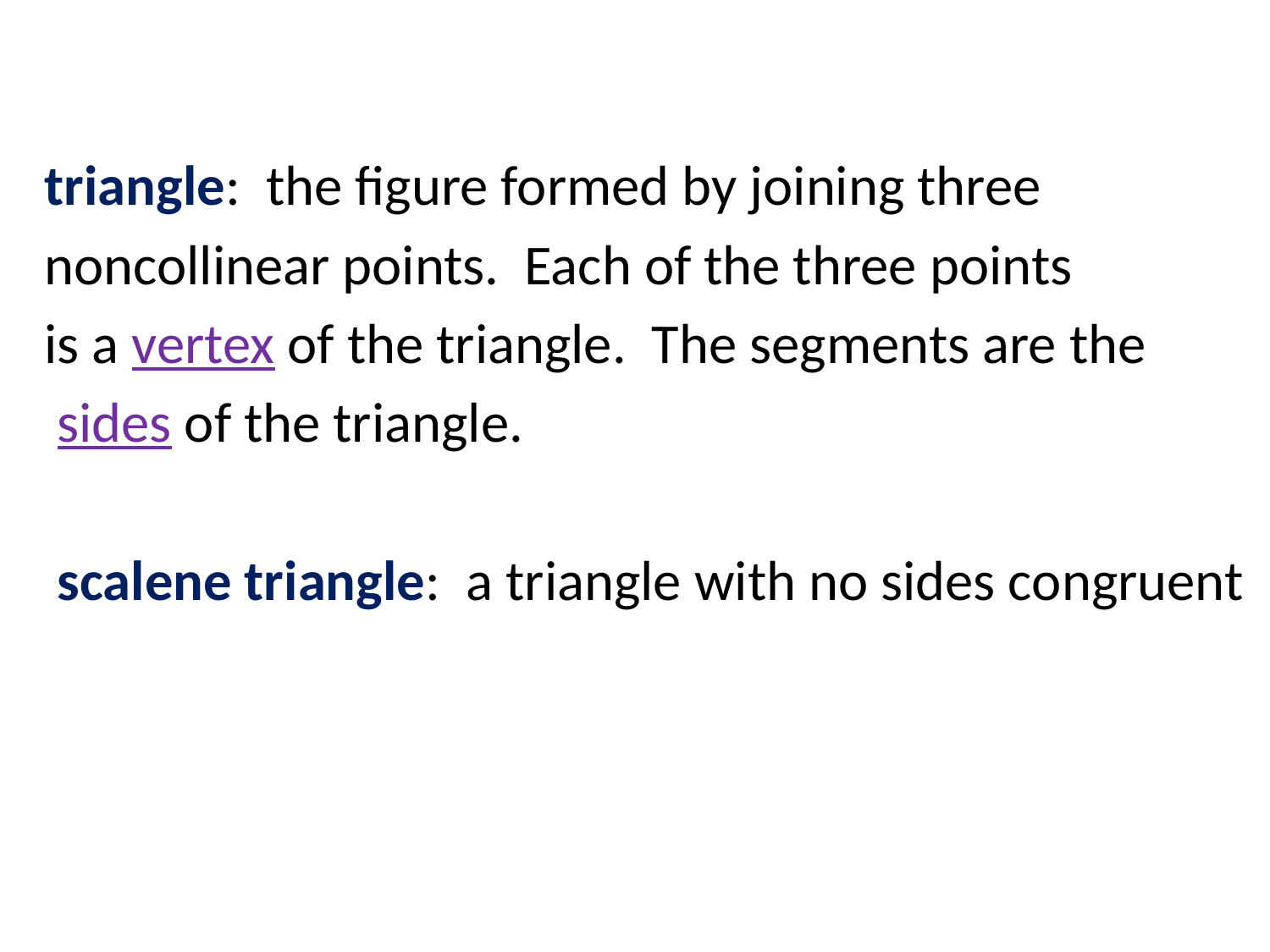

#

triangle:  the figure formed by joining three
noncollinear points.  Each of the three points
is a vertex of the triangle.  The segments are the
 sides of the triangle.

 scalene triangle:  a triangle with no sides congruent